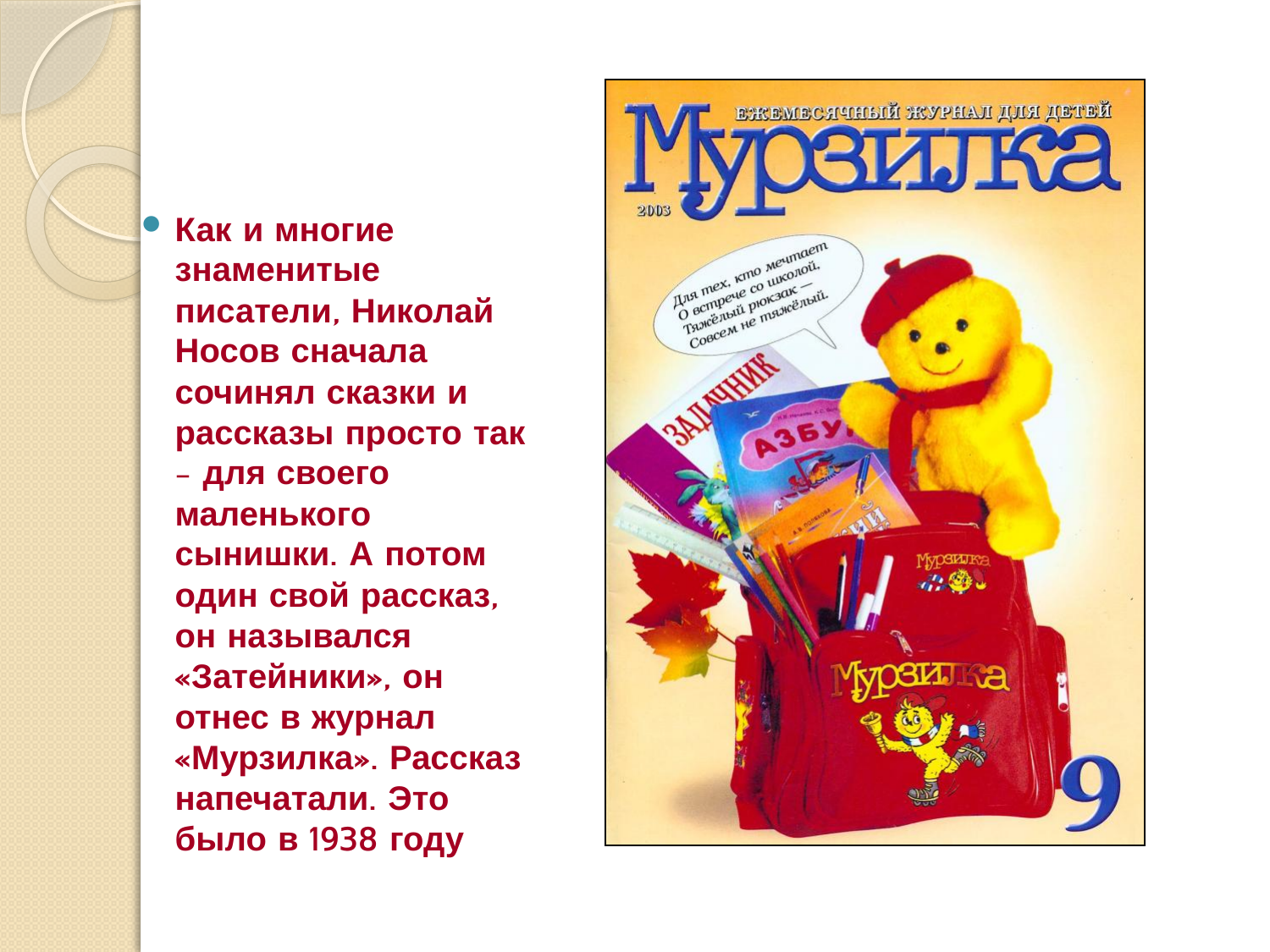

#

Как и многие знаменитые писатели, Николай Носов сначала сочинял сказки и рассказы просто так – для своего маленького сынишки. А потом один свой рассказ, он назывался «Затейники», он отнес в журнал «Мурзилка». Рассказ напечатали. Это было в 1938 году